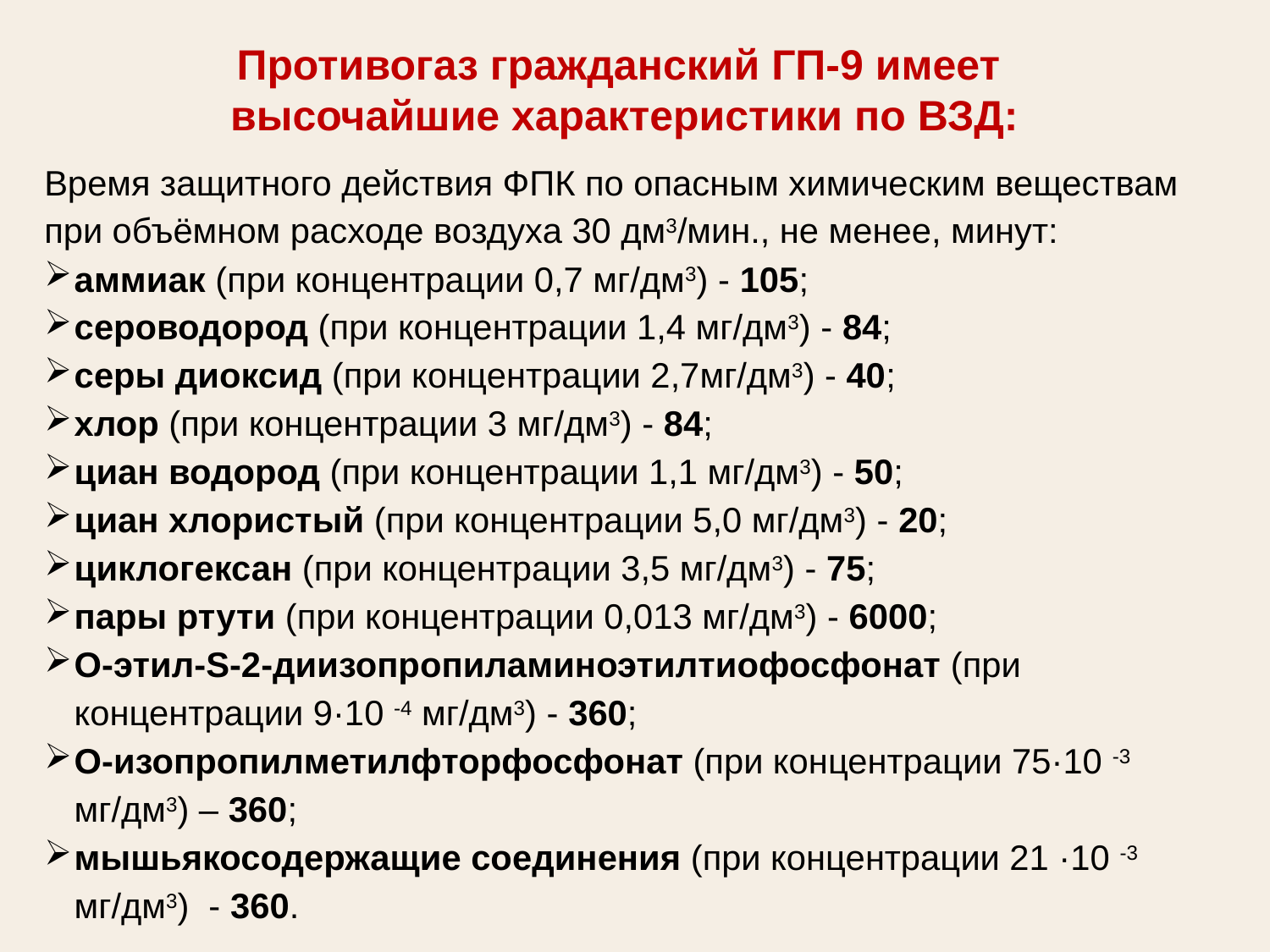

Противогаз гражданский ГП-9 имеет
высочайшие характеристики по ВЗД:
Время защитного действия ФПК по опасным химическим веществам при объёмном расходе воздуха 30 дм3/мин., не менее, минут:
аммиак (при концентрации 0,7 мг/дм3) - 105;
сероводород (при концентрации 1,4 мг/дм3) - 84;
серы диоксид (при концентрации 2,7мг/дм3) - 40;
хлор (при концентрации 3 мг/дм3) - 84;
циан водород (при концентрации 1,1 мг/дм3) - 50;
циан хлористый (при концентрации 5,0 мг/дм3) - 20;
циклогексан (при концентрации 3,5 мг/дм3) - 75;
пары ртути (при концентрации 0,013 мг/дм3) - 6000;
О-этил-S-2-диизопропиламиноэтилтиофосфонат (при концентрации 9·10 -4 мг/дм3) - 360;
О-изопропилметилфторфосфонат (при концентрации 75·10 -3 мг/дм3) – 360;
мышьякосодержащие соединения (при концентрации 21 ·10 -3 мг/дм3)  - 360.